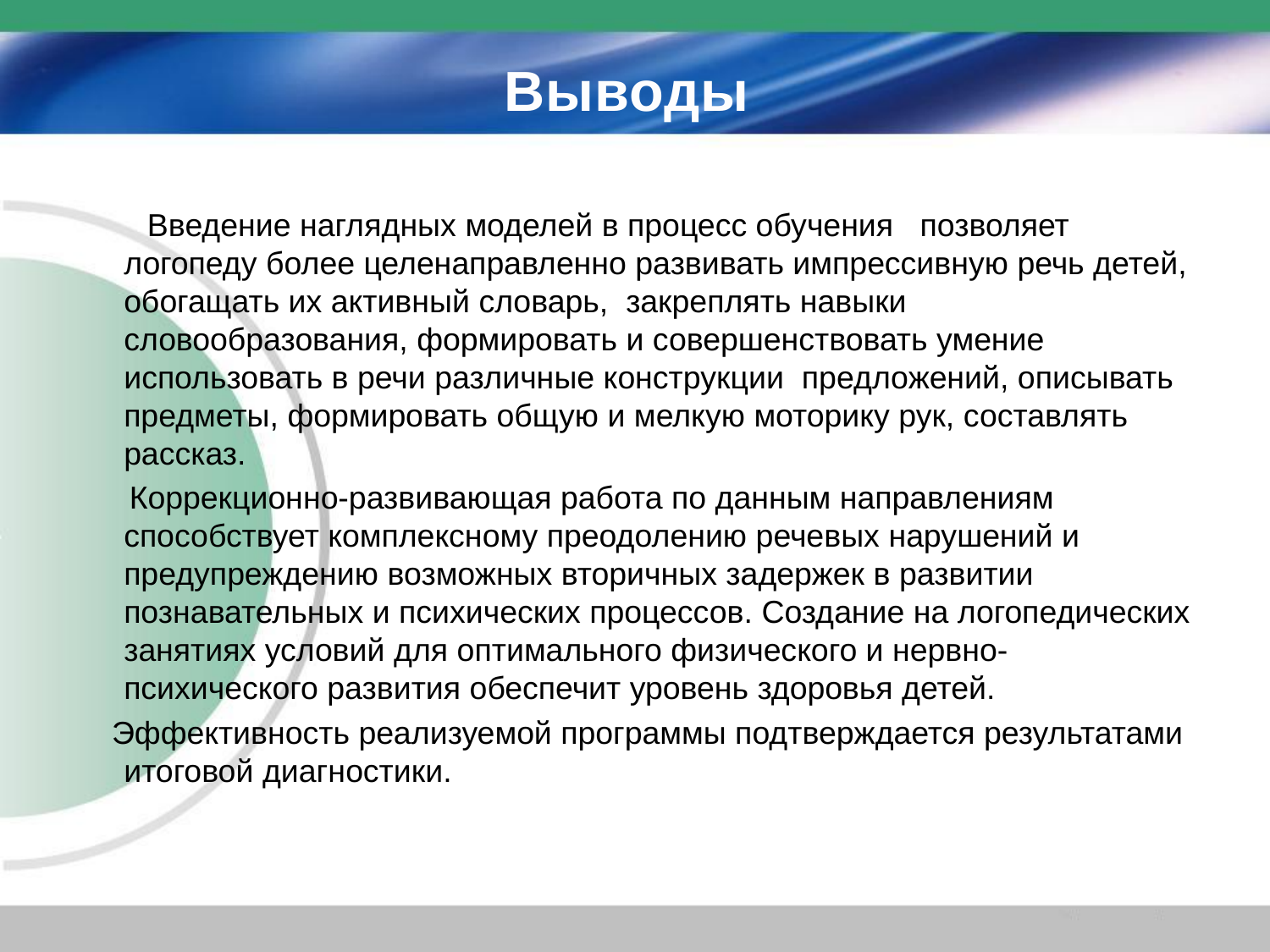

# Выводы
        Введение наглядных моделей в процесс обучения   позволяет логопеду более целенаправленно развивать импрессивную речь детей, обогащать их активный словарь,  закреплять навыки словообразования, формировать и совершенствовать умение использовать в речи различные конструкции  предложений, описывать предметы, формировать общую и мелкую моторику рук, составлять рассказ.
      Коррекционно-развивающая работа по данным направлениям способствует комплексному преодолению речевых нарушений и  предупреждению возможных вторичных задержек в развитии познавательных и психических процессов. Создание на логопедических занятиях условий для оптимального физического и нервно-психического развития обеспечит уровень здоровья детей.
    Эффективность реализуемой программы подтверждается результатами итоговой диагностики.